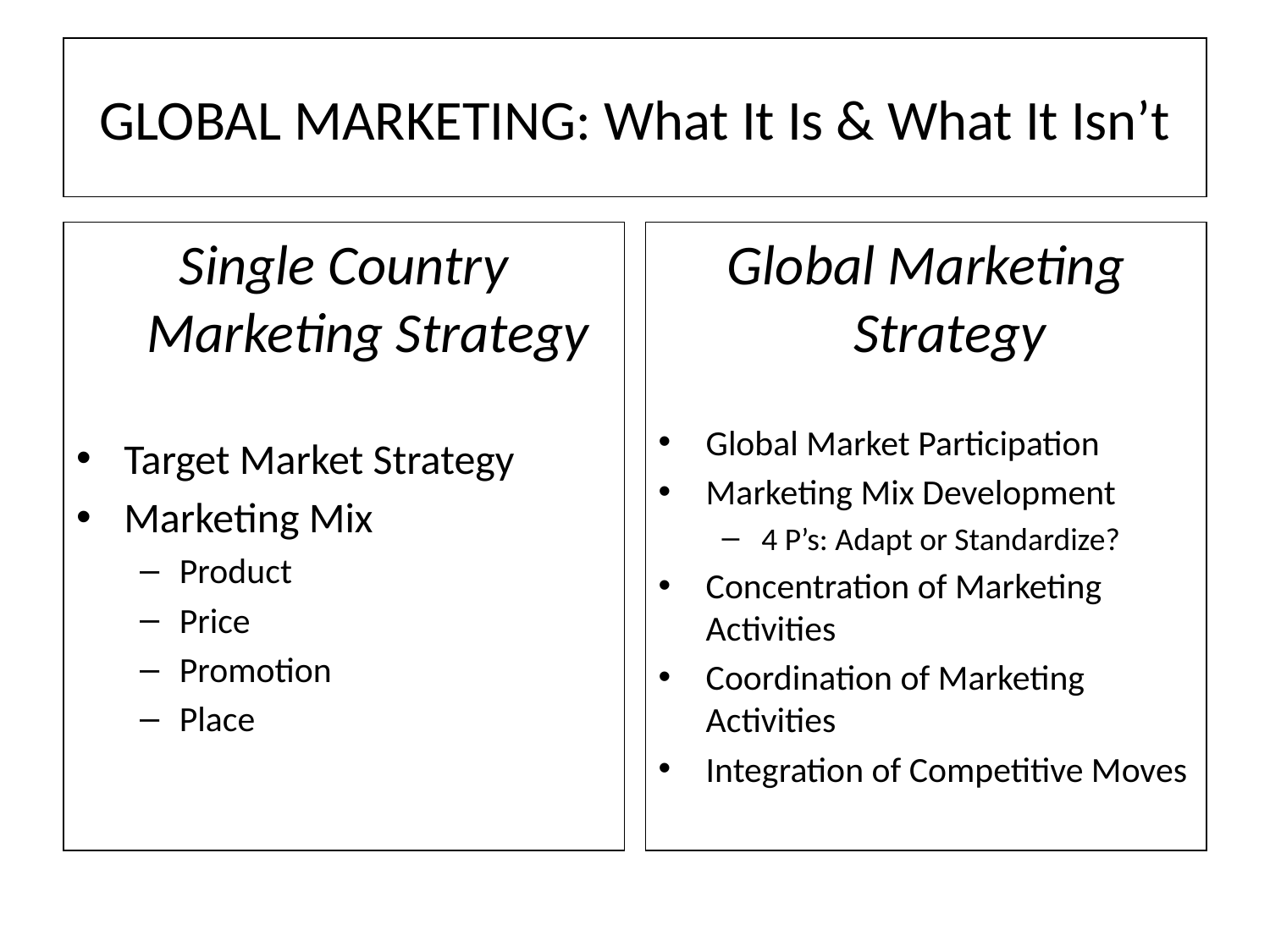

# GLOBAL MARKETING: What It Is & What It Isn’t
Single Country Marketing Strategy

Target Market Strategy
Marketing Mix
Product
Price
Promotion
Place

Global Marketing Strategy

Global Market Participation
Marketing Mix Development
4 P’s: Adapt or Standardize?
Concentration of Marketing Activities
Coordination of Marketing Activities
Integration of Competitive Moves